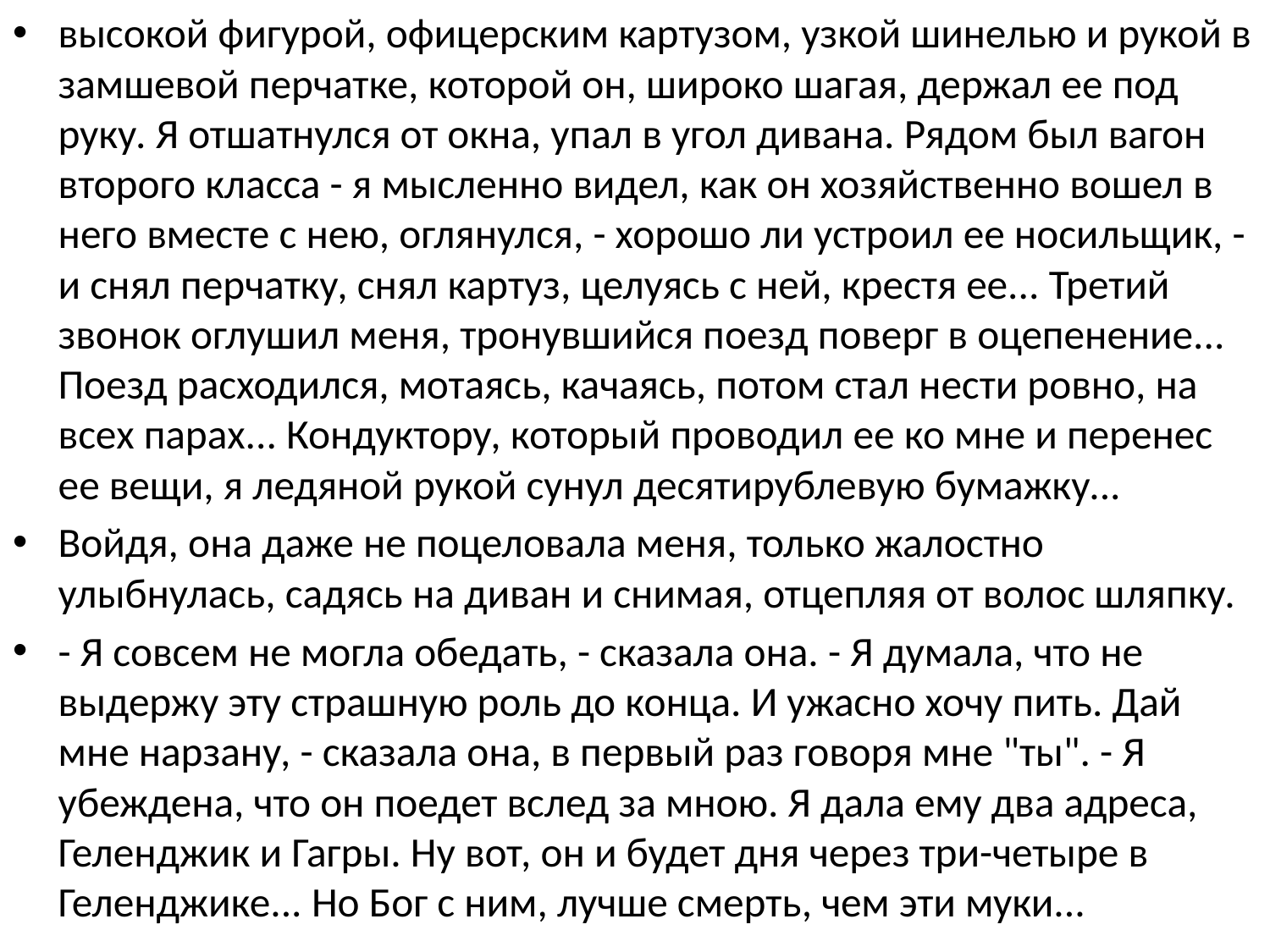

высокой фигурой, офицерским картузом, узкой шинелью и рукой в замшевой перчатке, которой он, широко шагая, держал ее под руку. Я отшатнулся от окна, упал в угол дивана. Рядом был вагон второго класса - я мысленно видел, как он хозяйственно вошел в него вместе с нею, оглянулся, - хорошо ли устроил ее носильщик, - и снял перчатку, снял картуз, целуясь с ней, крестя ее... Третий звонок оглушил меня, тронувшийся поезд поверг в оцепенение... Поезд расходился, мотаясь, качаясь, потом стал нести ровно, на всех парах... Кондуктору, который проводил ее ко мне и перенес ее вещи, я ледяной рукой сунул десятирублевую бумажку...
Войдя, она даже не поцеловала меня, только жалостно улыбнулась, садясь на диван и снимая, отцепляя от волос шляпку.
- Я совсем не могла обедать, - сказала она. - Я думала, что не выдержу эту страшную роль до конца. И ужасно хочу пить. Дай мне нарзану, - сказала она, в первый раз говоря мне "ты". - Я убеждена, что он поедет вслед за мною. Я дала ему два адреса, Геленджик и Гагры. Ну вот, он и будет дня через три-четыре в Геленджике... Но Бог с ним, лучше смерть, чем эти муки...
#